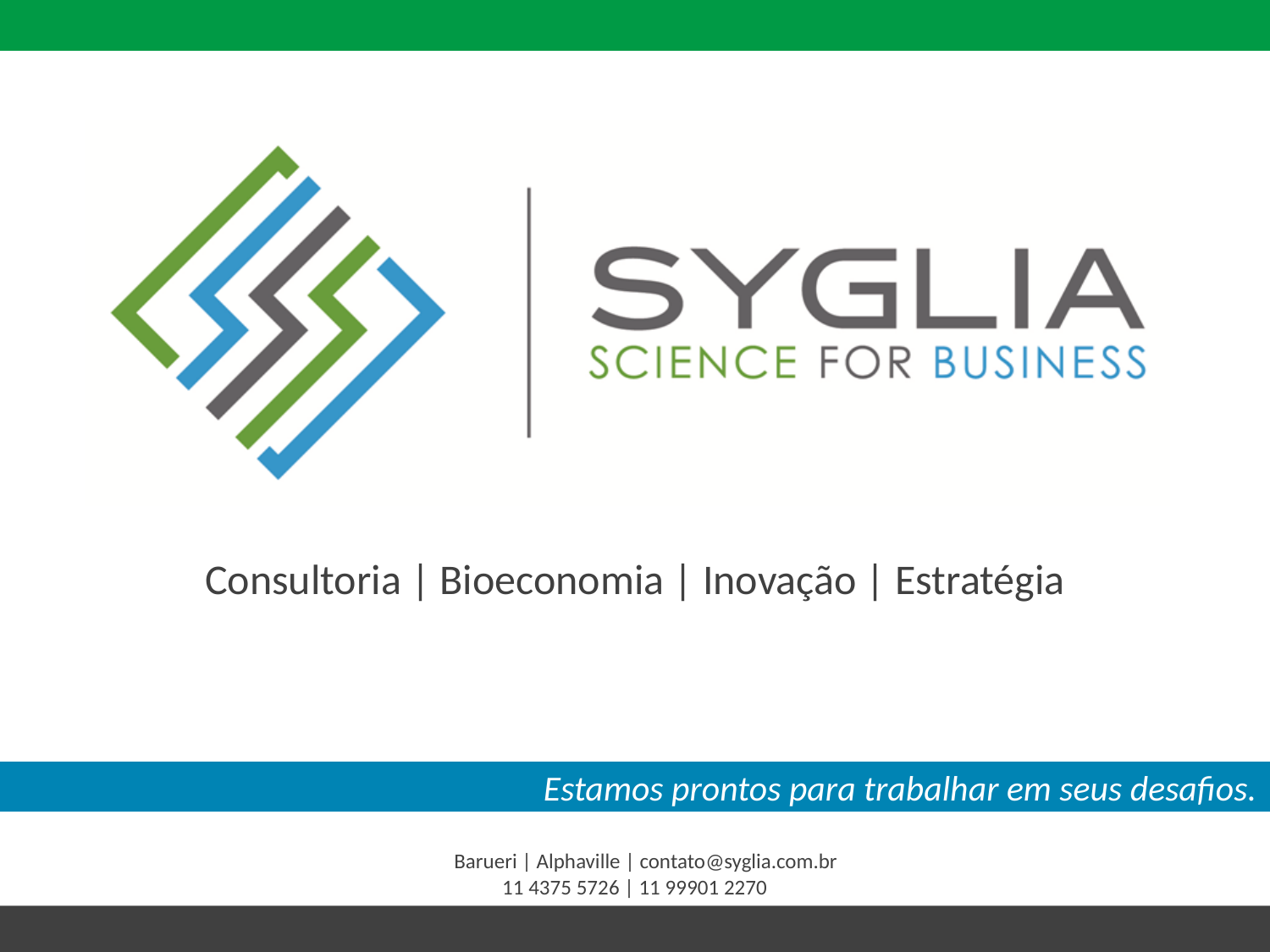

Estamos prontos para trabalhar em seus desafios.